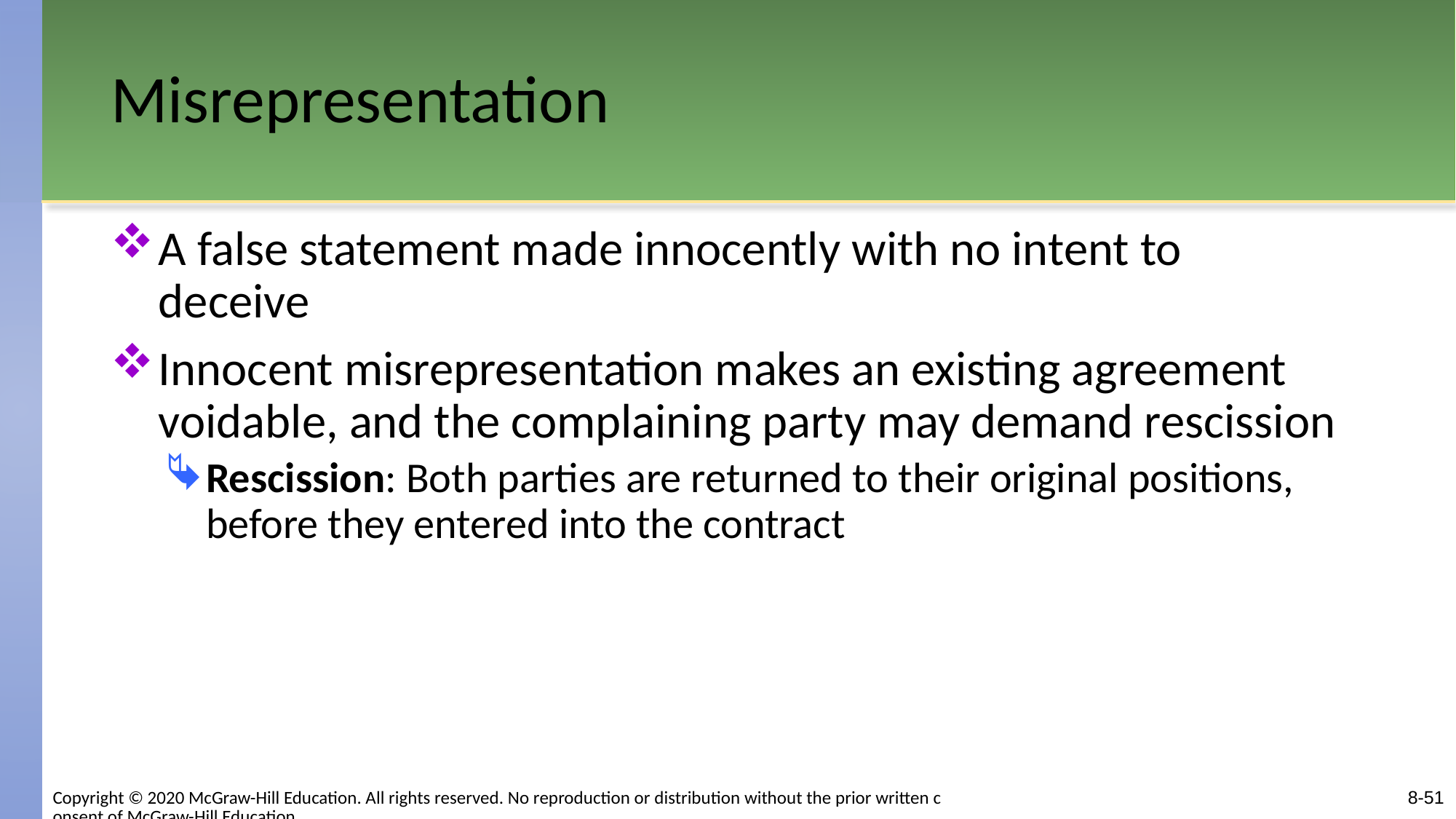

# Misrepresentation
A false statement made innocently with no intent to deceive
Innocent misrepresentation makes an existing agreement voidable, and the complaining party may demand rescission
Rescission: Both parties are returned to their original positions, before they entered into the contract
8-51
Copyright © 2020 McGraw-Hill Education. All rights reserved. No reproduction or distribution without the prior written consent of McGraw-Hill Education.